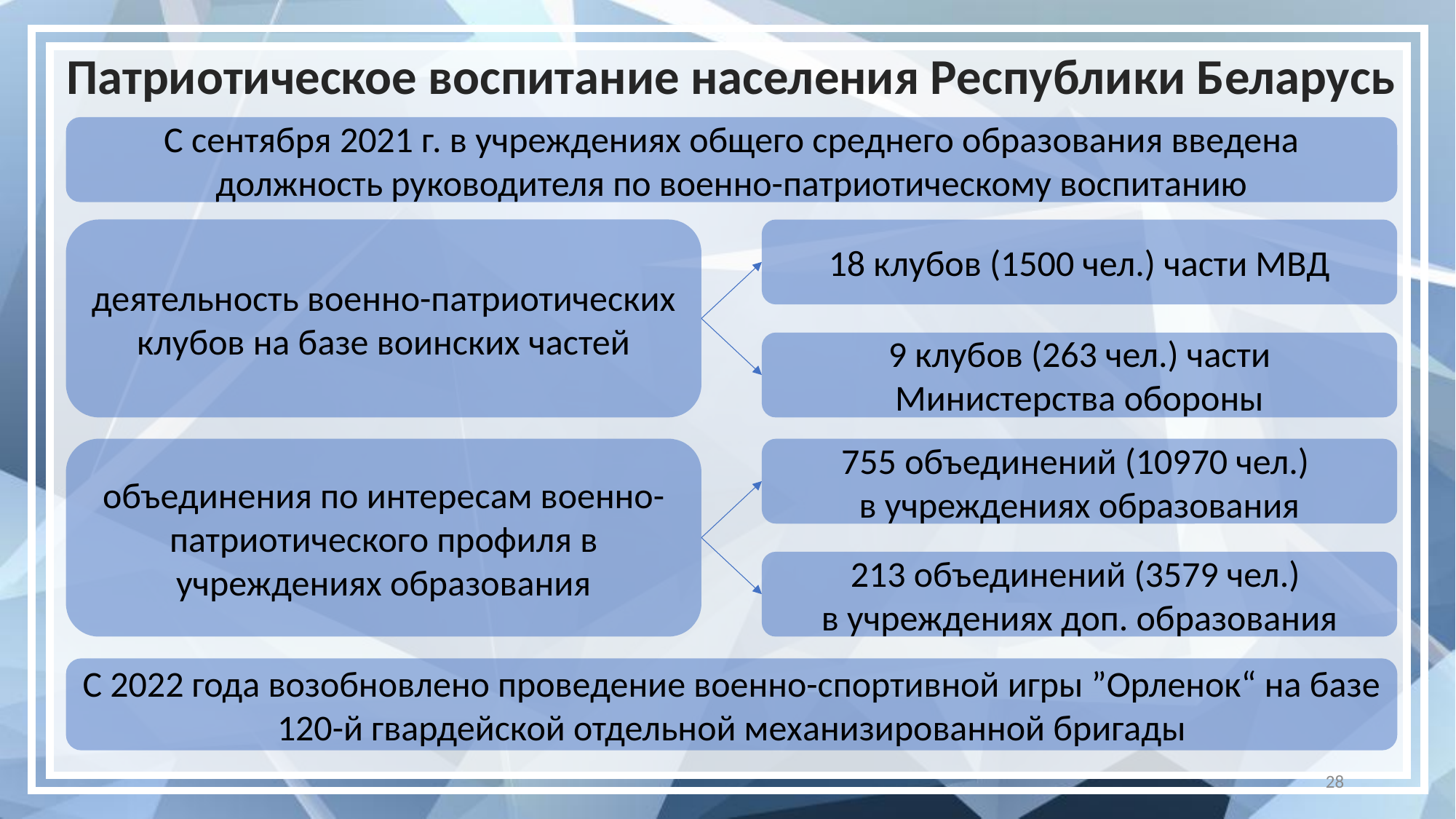

# Патриотическое воспитание населения Республики Беларусь
С сентября 2021 г. в учреждениях общего среднего образования введена должность руководителя по военно-патриотическому воспитанию
деятельность военно-патриотических клубов на базе воинских частей
18 клубов (1500 чел.) части МВД
9 клубов (263 чел.) части Министерства обороны
объединения по интересам военно-патриотического профиля в учреждениях образования
755 объединений (10970 чел.)
в учреждениях образования
213 объединений (3579 чел.)
в учреждениях доп. образования
С 2022 года возобновлено проведение военно-спортивной игры ”Орленок“ на базе 120-й гвардейской отдельной механизированной бригады
28